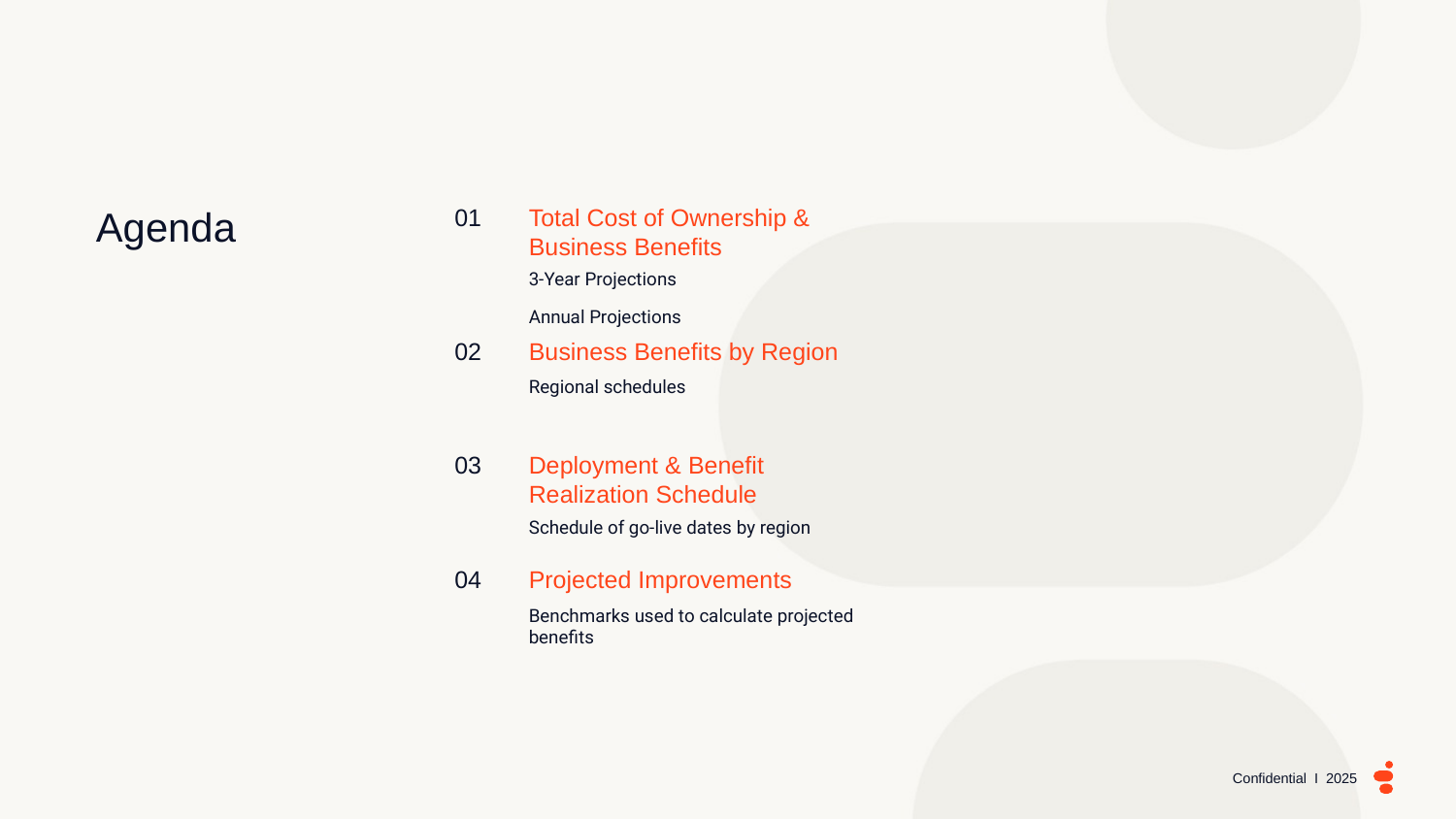

Agenda
01
Total Cost of Ownership & Business Benefits
3-Year Projections
Annual Projections
02
Business Benefits by Region
Regional schedules
03
Deployment & Benefit Realization Schedule
Schedule of go-live dates by region
04
Projected Improvements
Benchmarks used to calculate projected benefits